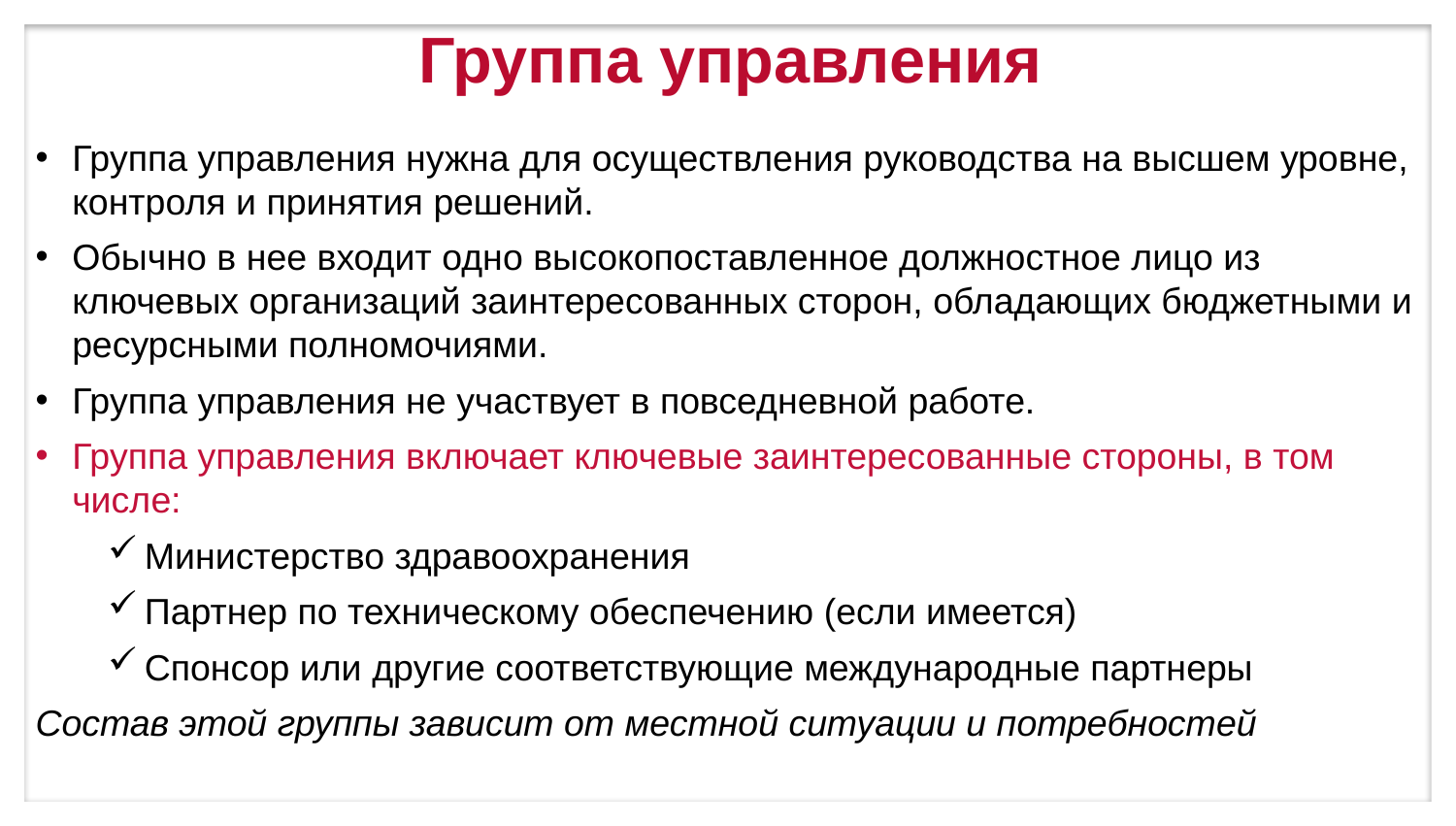

# Группа управления
Группа управления нужна для осуществления руководства на высшем уровне, контроля и принятия решений.
Обычно в нее входит одно высокопоставленное должностное лицо из ключевых организаций заинтересованных сторон, обладающих бюджетными и ресурсными полномочиями.
Группа управления не участвует в повседневной работе.
Группа управления включает ключевые заинтересованные стороны, в том числе:
Министерство здравоохранения
Партнер по техническому обеспечению (если имеется)
Спонсор или другие соответствующие международные партнеры
Состав этой группы зависит от местной ситуации и потребностей